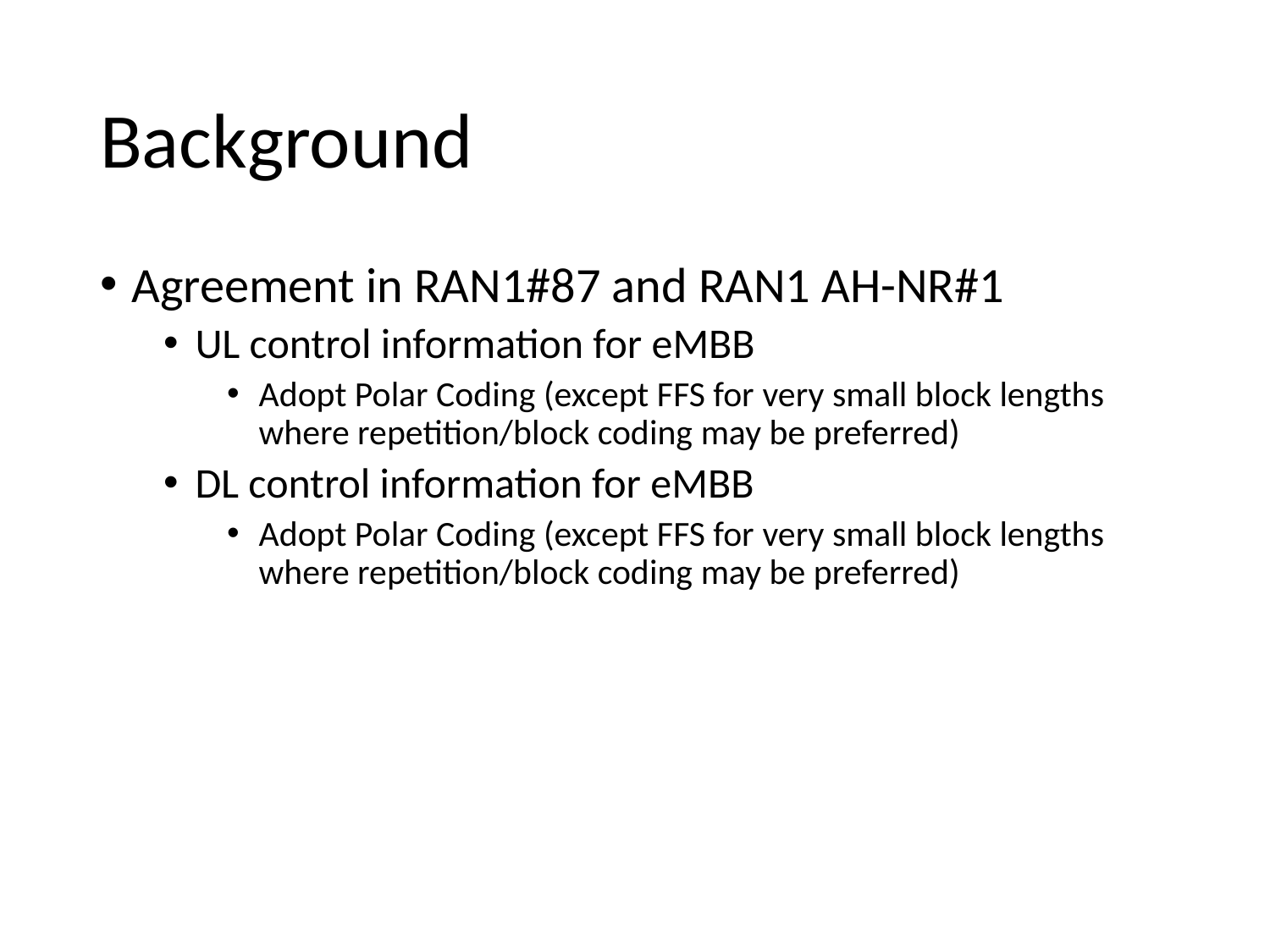

# Background
Agreement in RAN1#87 and RAN1 AH-NR#1
UL control information for eMBB
Adopt Polar Coding (except FFS for very small block lengths where repetition/block coding may be preferred)
DL control information for eMBB
Adopt Polar Coding (except FFS for very small block lengths where repetition/block coding may be preferred)